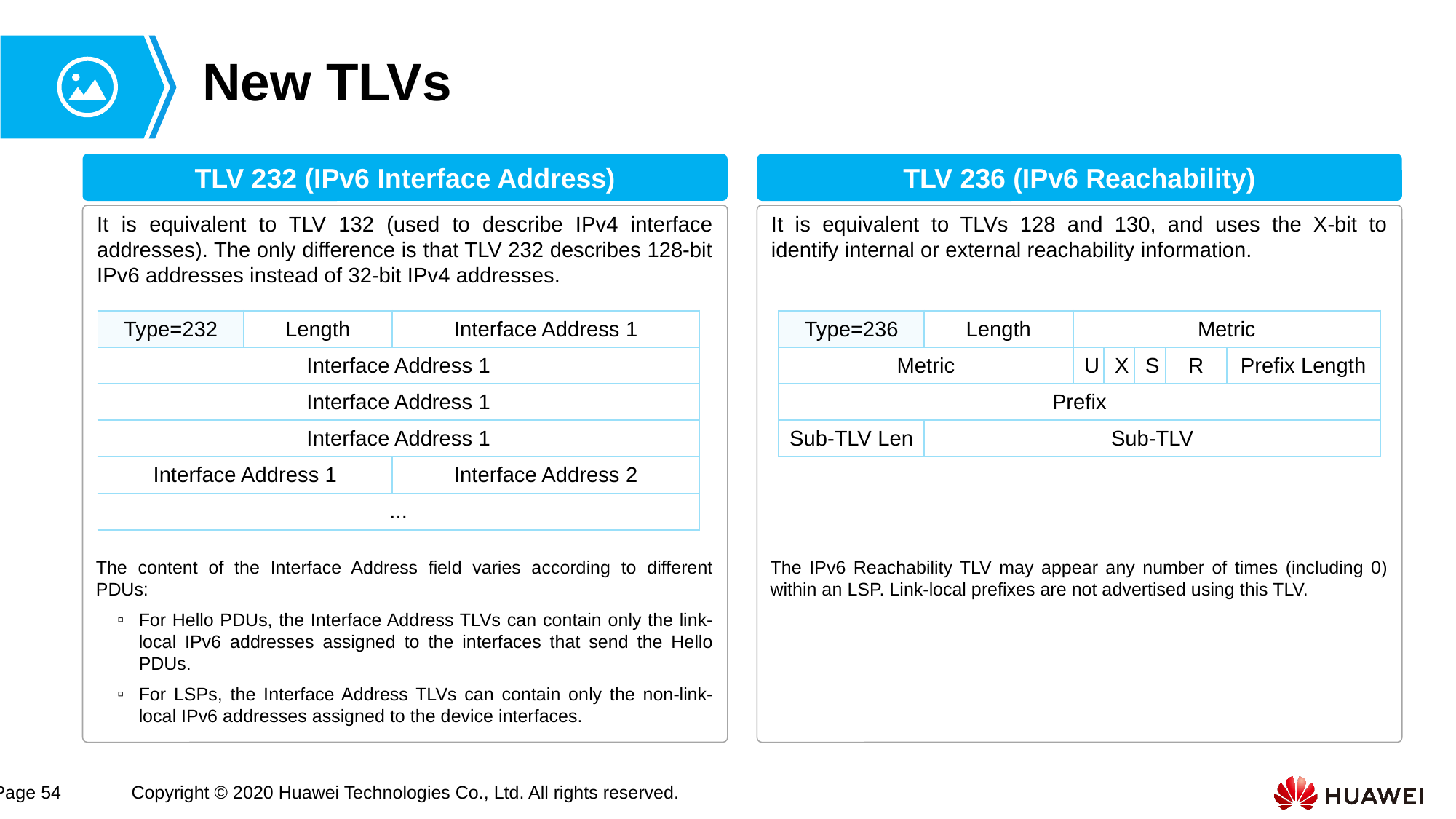

# New TLVs
TLV 232 (IPv6 Interface Address)
TLV 236 (IPv6 Reachability)
It is equivalent to TLV 132 (used to describe IPv4 interface addresses). The only difference is that TLV 232 describes 128-bit IPv6 addresses instead of 32-bit IPv4 addresses.
It is equivalent to TLVs 128 and 130, and uses the X-bit to identify internal or external reachability information.
| Type=232 | Length | Interface Address 1 |
| --- | --- | --- |
| Interface Address 1 |  |  |
| Interface Address 1 |  |  |
| Interface Address 1 |  |  |
| Interface Address 1 |  | Interface Address 2 |
| ... |  |  |
| Type=236 | Length | Metric |  |  |  |  |
| --- | --- | --- | --- | --- | --- | --- |
| Metric |  | U | X | S | R | Prefix Length |
| Prefix |  |  |  |  |  |  |
| Sub-TLV Len | Sub-TLV |  |  |  |  |  |
The content of the Interface Address field varies according to different PDUs:
For Hello PDUs, the Interface Address TLVs can contain only the link-local IPv6 addresses assigned to the interfaces that send the Hello PDUs.
For LSPs, the Interface Address TLVs can contain only the non-link-local IPv6 addresses assigned to the device interfaces.
The IPv6 Reachability TLV may appear any number of times (including 0) within an LSP. Link-local prefixes are not advertised using this TLV.